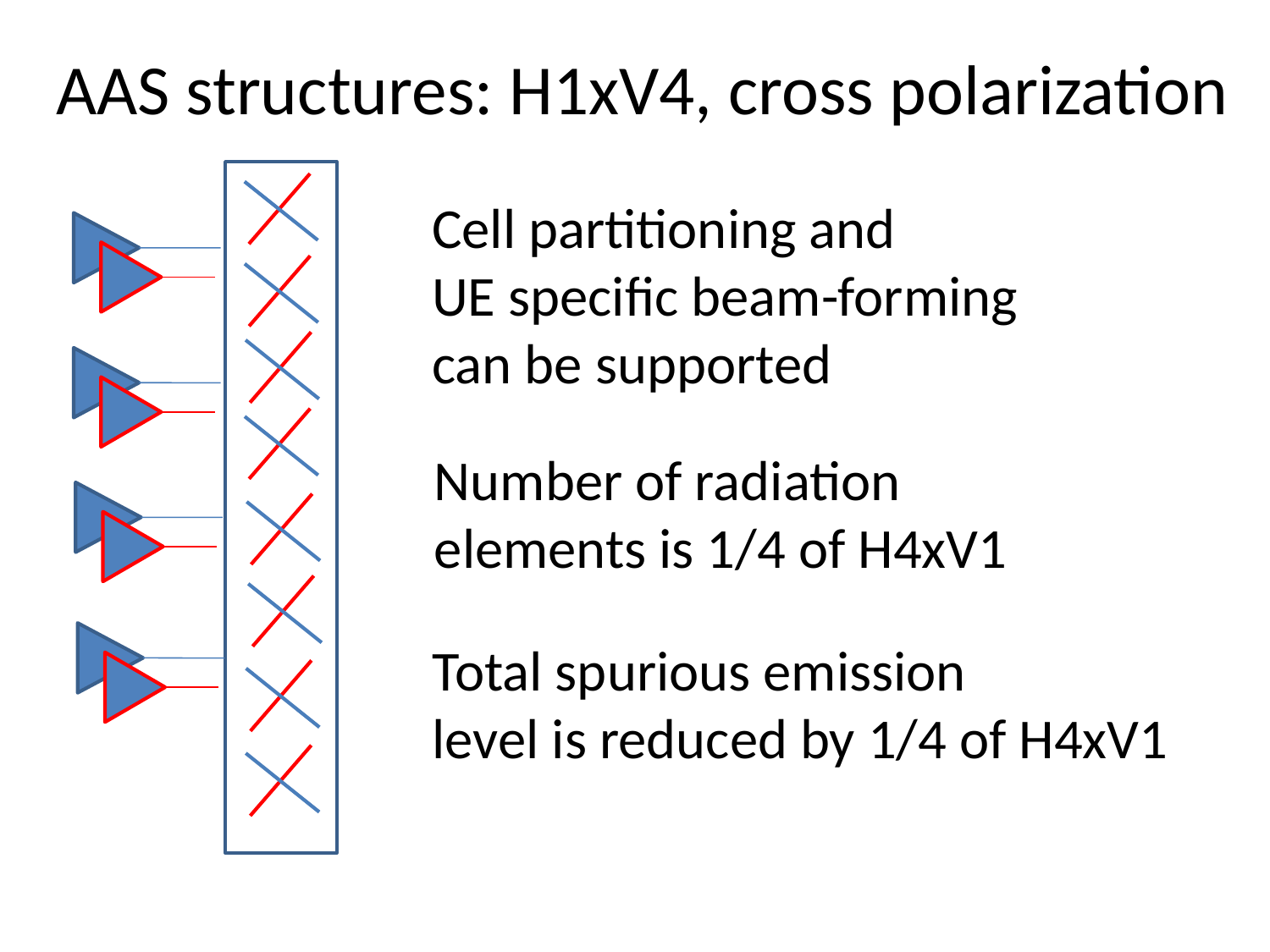

# AAS structures: H1xV4, cross polarization

Cell partitioning and
UE specific beam-forming
can be supported

Number of radiation
elements is 1/4 of H4xV1

Total spurious emission
level is reduced by 1/4 of H4xV1